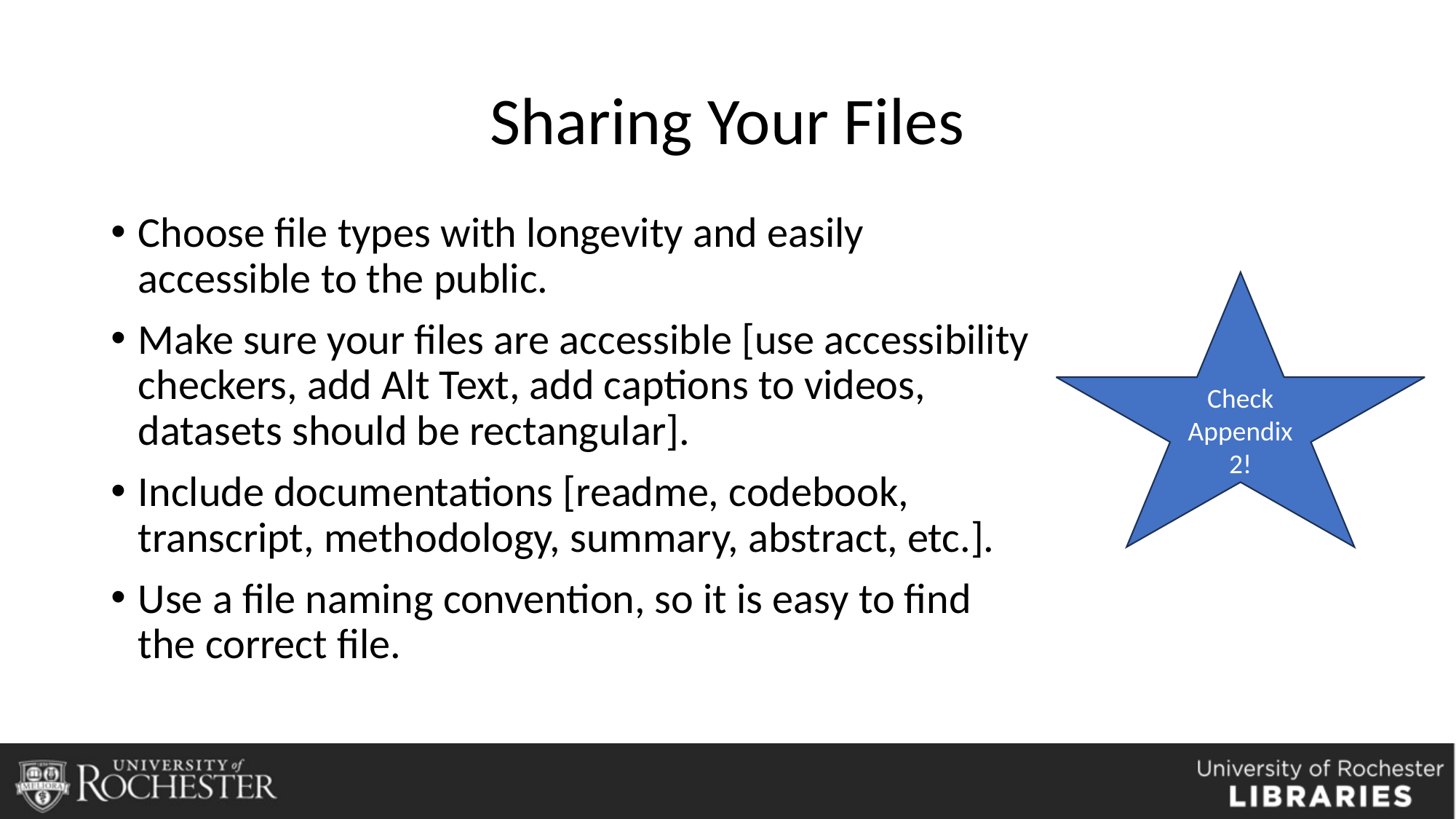

# Sharing Your Files
Choose file types with longevity and easily accessible to the public.
Make sure your files are accessible [use accessibility checkers, add Alt Text, add captions to videos, datasets should be rectangular].
Include documentations [readme, codebook, transcript, methodology, summary, abstract, etc.].
Use a file naming convention, so it is easy to find the correct file.

Check Appendix 2!